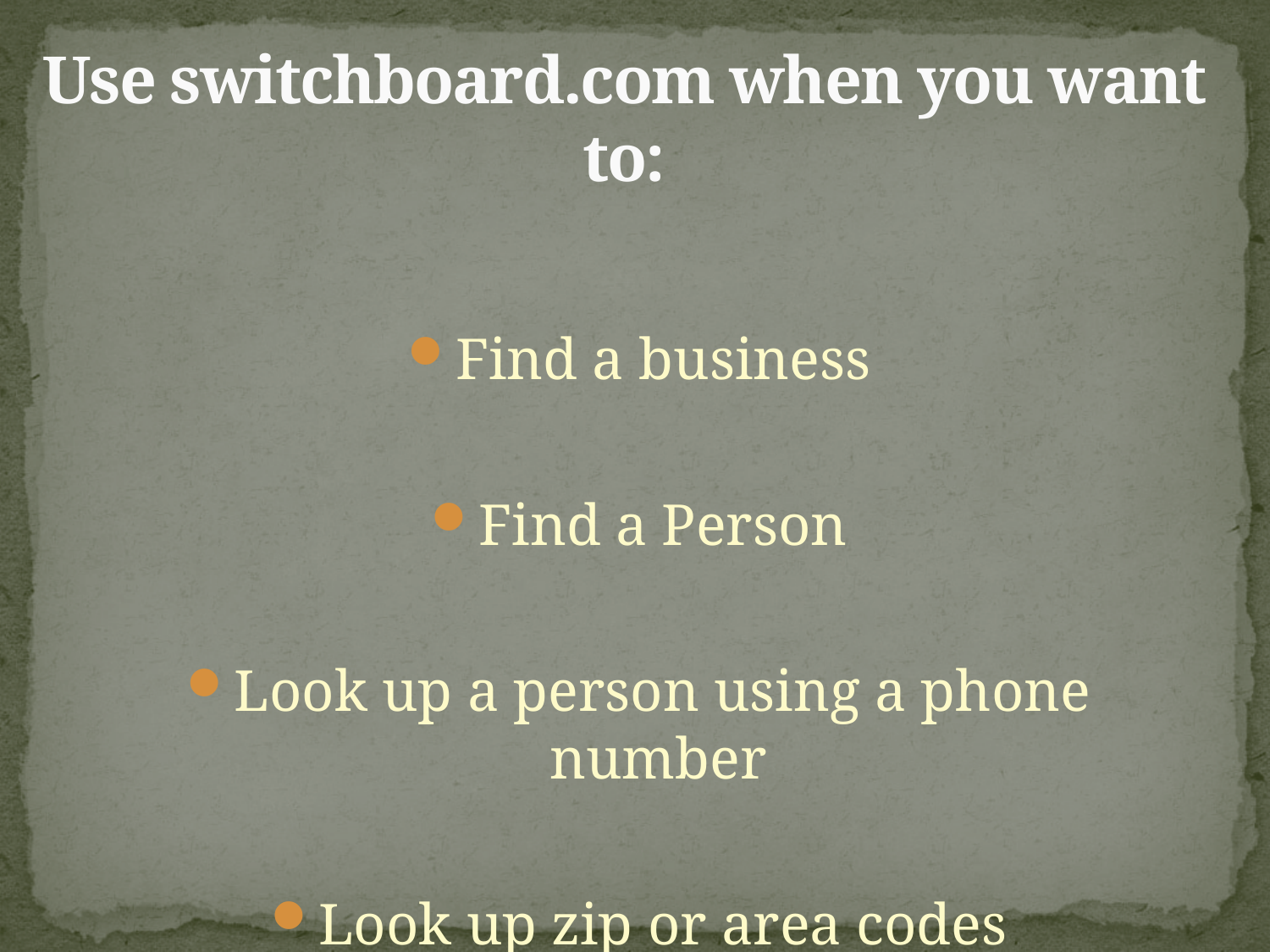

# Use switchboard.com when you want to:
Find a business

Find a Person

Look up a person using a phone number

Look up zip or area codes